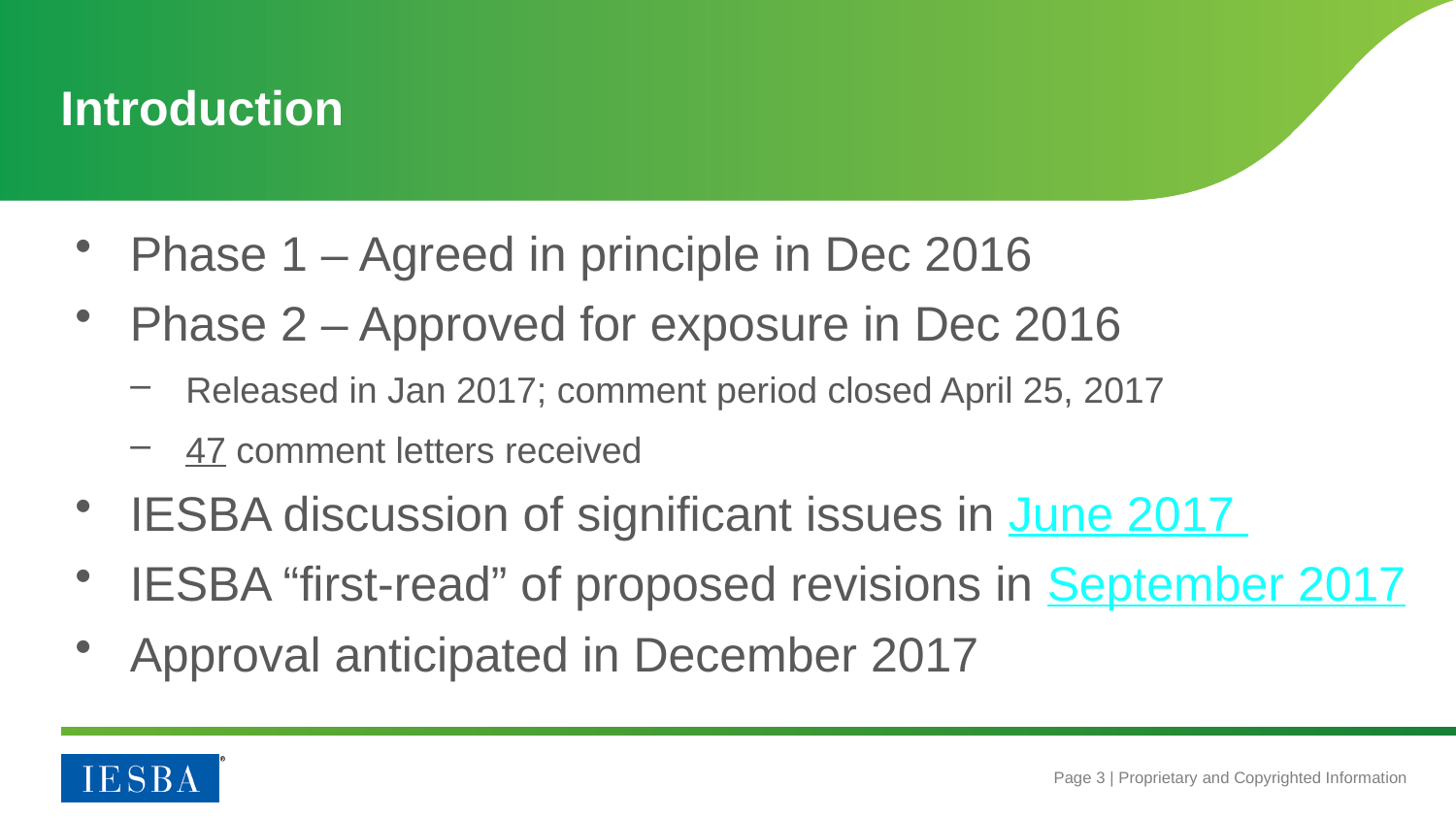

# Introduction
Phase 1 – Agreed in principle in Dec 2016
Phase 2 – Approved for exposure in Dec 2016
Released in Jan 2017; comment period closed April 25, 2017
47 comment letters received
IESBA discussion of significant issues in June 2017
IESBA “first-read” of proposed revisions in September 2017
Approval anticipated in December 2017